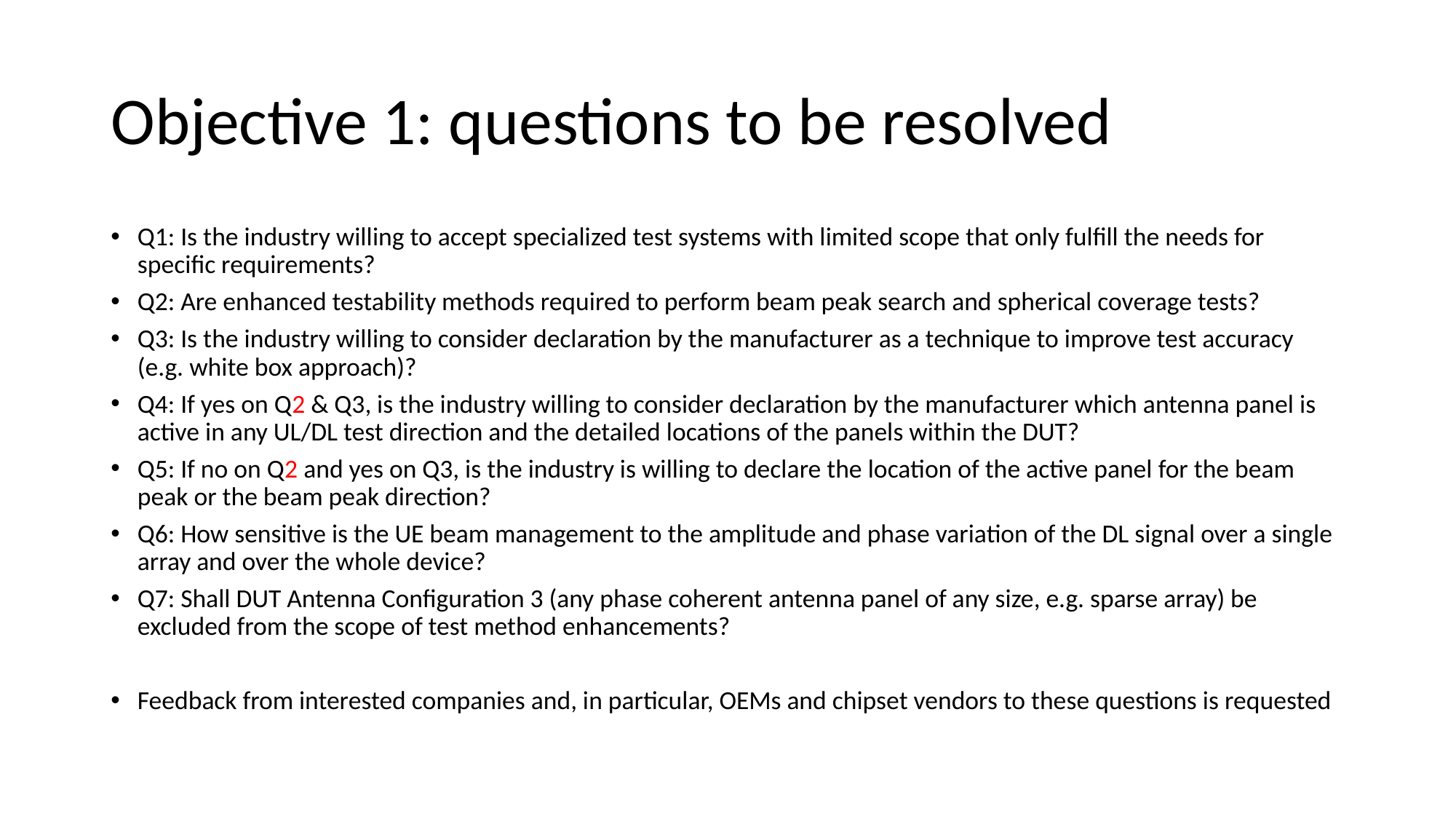

# Objective 1: questions to be resolved
Q1: Is the industry willing to accept specialized test systems with limited scope that only fulfill the needs for specific requirements?
Q2: Are enhanced testability methods required to perform beam peak search and spherical coverage tests?
Q3: Is the industry willing to consider declaration by the manufacturer as a technique to improve test accuracy (e.g. white box approach)?
Q4: If yes on Q2 & Q3, is the industry willing to consider declaration by the manufacturer which antenna panel is active in any UL/DL test direction and the detailed locations of the panels within the DUT?
Q5: If no on Q2 and yes on Q3, is the industry is willing to declare the location of the active panel for the beam peak or the beam peak direction?
Q6: How sensitive is the UE beam management to the amplitude and phase variation of the DL signal over a single array and over the whole device?
Q7: Shall DUT Antenna Configuration 3 (any phase coherent antenna panel of any size, e.g. sparse array) be excluded from the scope of test method enhancements?

Feedback from interested companies and, in particular, OEMs and chipset vendors to these questions is requested